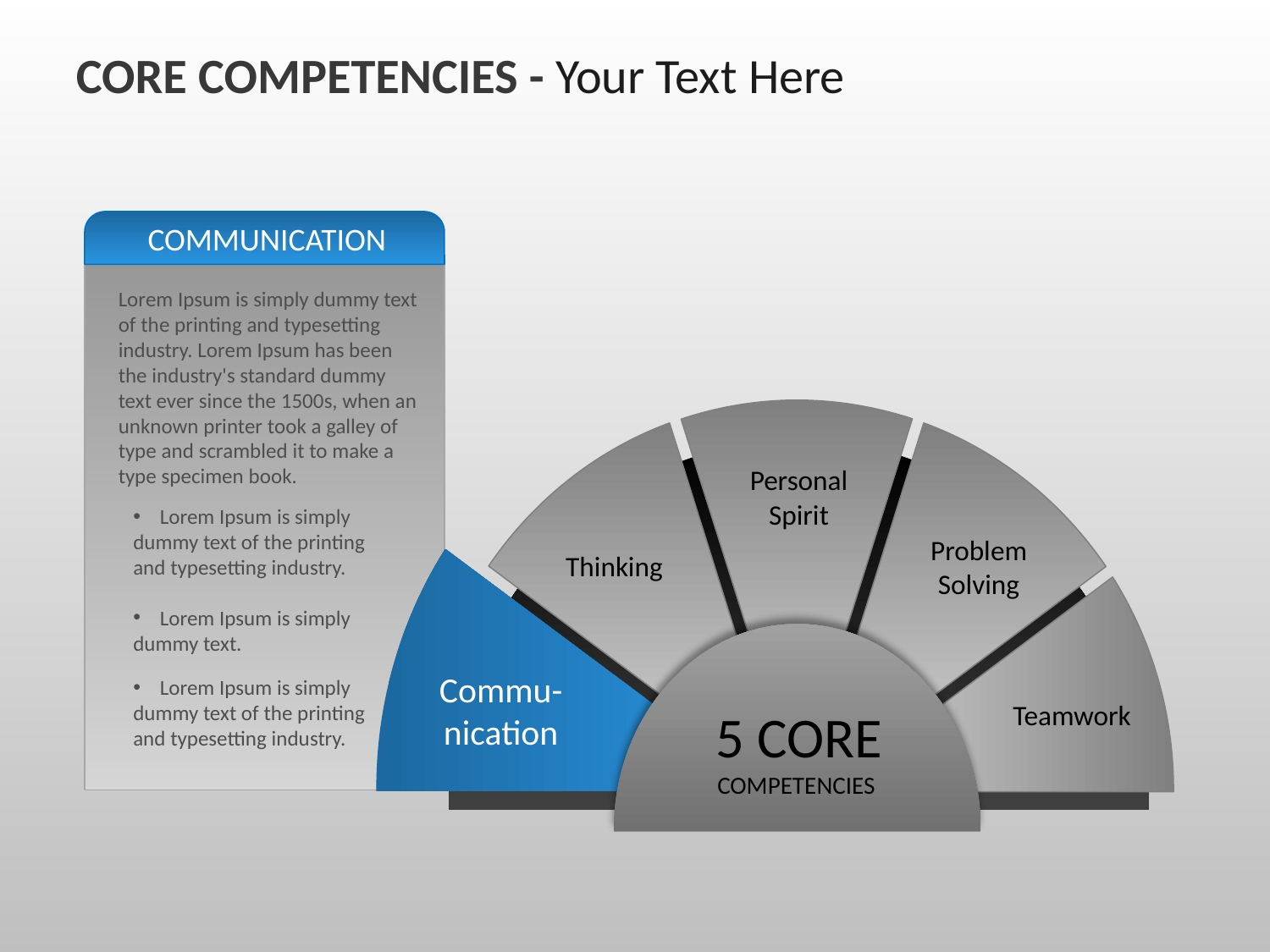

CORE COMPETENCIES - Your Text Here

COMMUNICATION

Lorem Ipsum is simply dummy text of the printing and typesetting industry. Lorem Ipsum has been the industry's standard dummy text ever since the 1500s, when an unknown printer took a galley of type and scrambled it to make a type specimen book.

Personal Spirit
    Lorem Ipsum is simply dummy text of the printing and typesetting industry.
Problem Solving
Thinking

    Lorem Ipsum is simply dummy text.

Commu-
nication
    Lorem Ipsum is simply dummy text of the printing and typesetting industry.
Teamwork
5 CORE COMPETENCIES